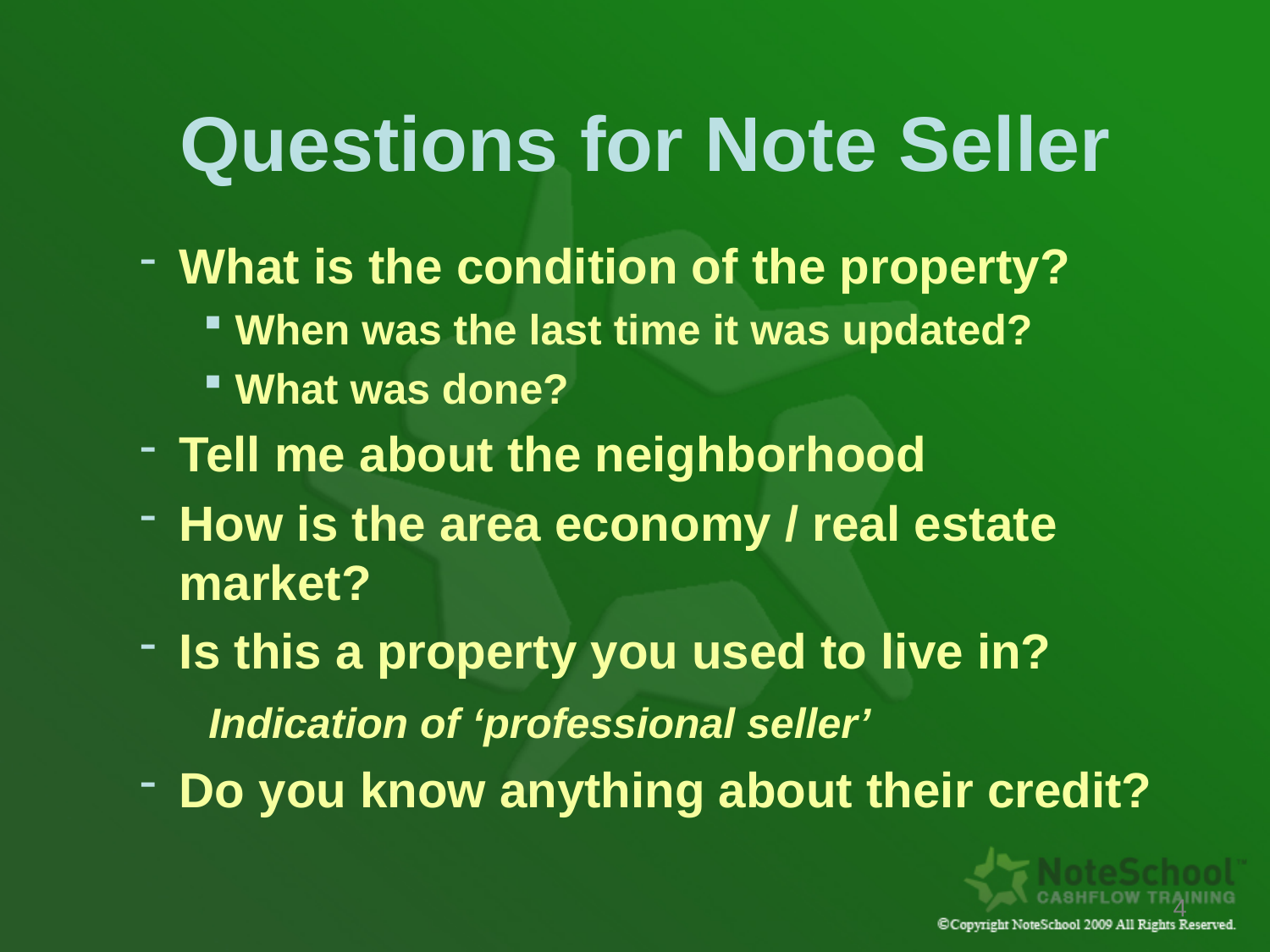

# Questions for Note Seller
What is the condition of the property?
When was the last time it was updated?
What was done?
Tell me about the neighborhood
How is the area economy / real estate market?
Is this a property you used to live in?
     Indication of ‘professional seller’
Do you know anything about their credit?